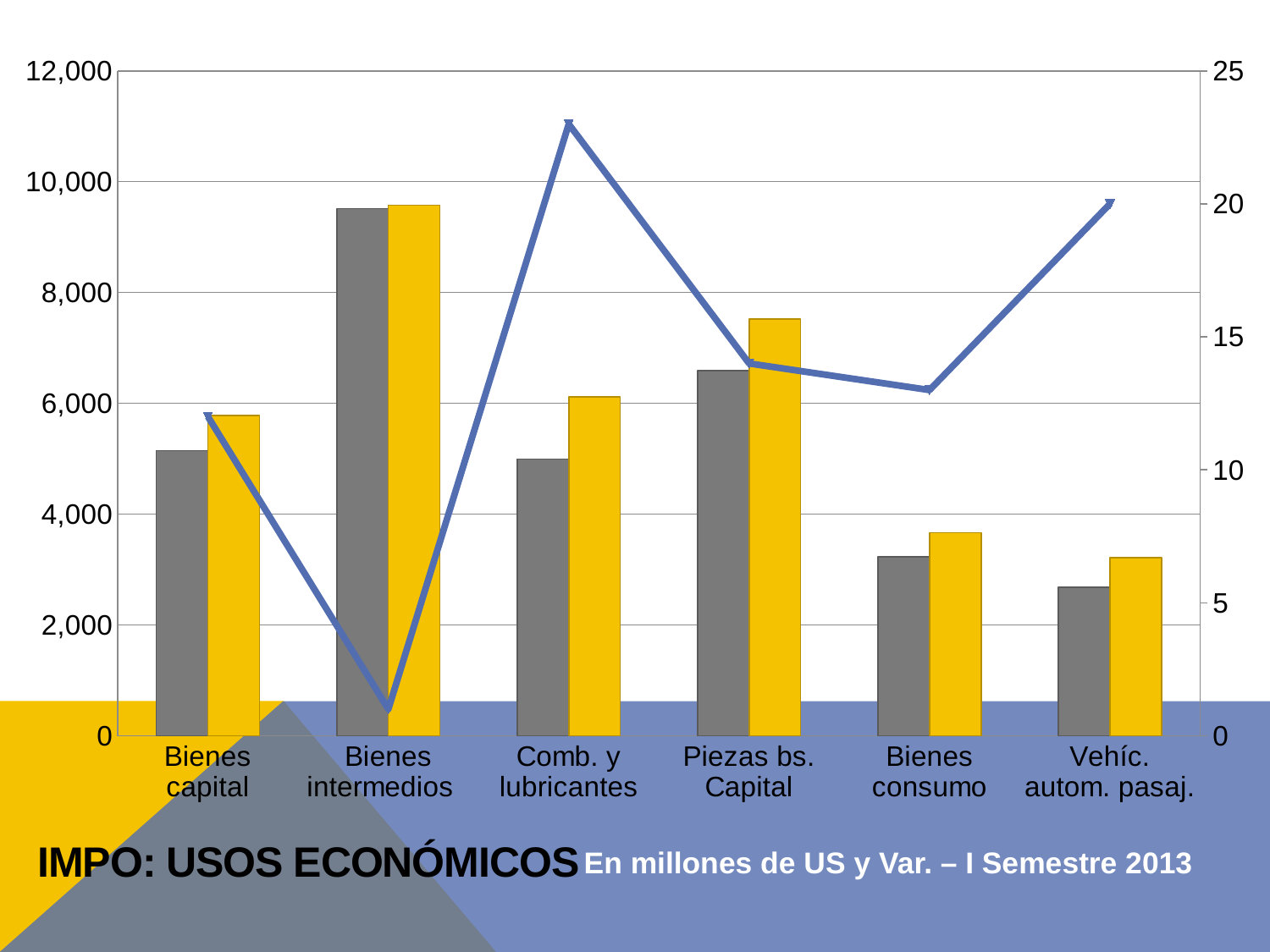

### Chart

| Category | 2012 | 2013 | Var. % |
|---|---|---|---|
| Bienes capital | 5148.0 | 5780.0 | 12.0 |
| Bienes intermedios   | 9518.0 | 9573.0 | 1.0 |
| Comb. y lubricantes | 4992.0 | 6120.0 | 23.0 |
| Piezas bs. Capital | 6593.0 | 7522.0 | 14.0 |
| Bienes consumo | 3234.0 | 3666.0 | 13.0 |
| Vehíc. autom. pasaj. | 2678.0 | 3212.0 | 20.0 |
# Impo: Usos Económicos
En millones de US y Var. – I Semestre 2013